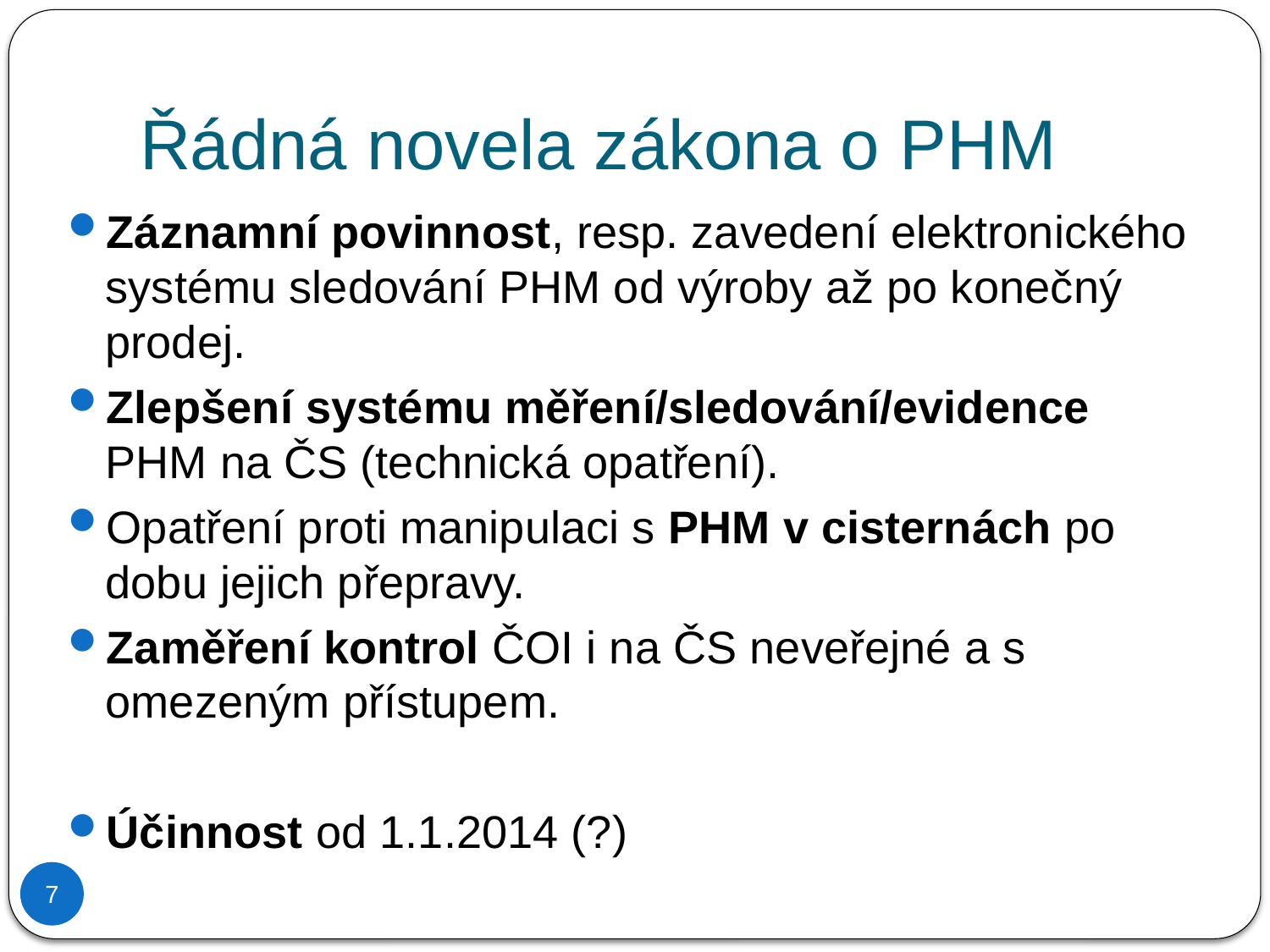

Řádná novela zákona o PHM
Záznamní povinnost, resp. zavedení elektronického systému sledování PHM od výroby až po konečný prodej.
Zlepšení systému měření/sledování/evidence PHM na ČS (technická opatření).
Opatření proti manipulaci s PHM v cisternách po dobu jejich přepravy.
Zaměření kontrol ČOI i na ČS neveřejné a s omezeným přístupem.

Účinnost od 1.1.2014 (?)
7